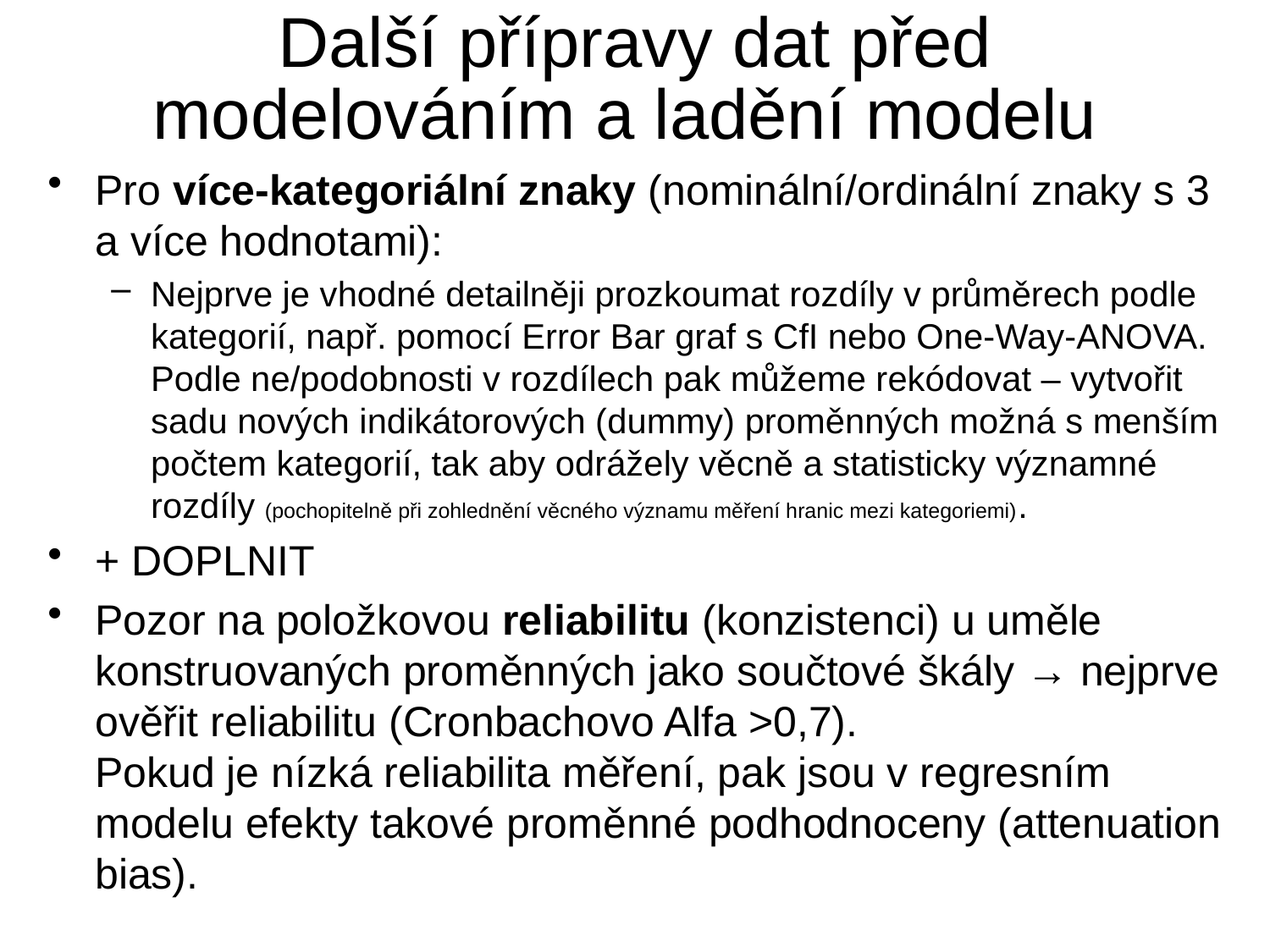

# Další přípravy dat před modelováním a ladění modelu
Pro více-kategoriální znaky (nominální/ordinální znaky s 3 a více hodnotami):
Nejprve je vhodné detailněji prozkoumat rozdíly v průměrech podle kategorií, např. pomocí Error Bar graf s CfI nebo One-Way-ANOVA. Podle ne/podobnosti v rozdílech pak můžeme rekódovat – vytvořit sadu nových indikátorových (dummy) proměnných možná s menším počtem kategorií, tak aby odrážely věcně a statisticky významné rozdíly (pochopitelně při zohlednění věcného významu měření hranic mezi kategoriemi).
+ DOPLNIT
Pozor na položkovou reliabilitu (konzistenci) u uměle konstruovaných proměnných jako součtové škály → nejprve ověřit reliabilitu (Cronbachovo Alfa >0,7).
Pokud je nízká reliabilita měření, pak jsou v regresním modelu efekty takové proměnné podhodnoceny (attenuation bias).